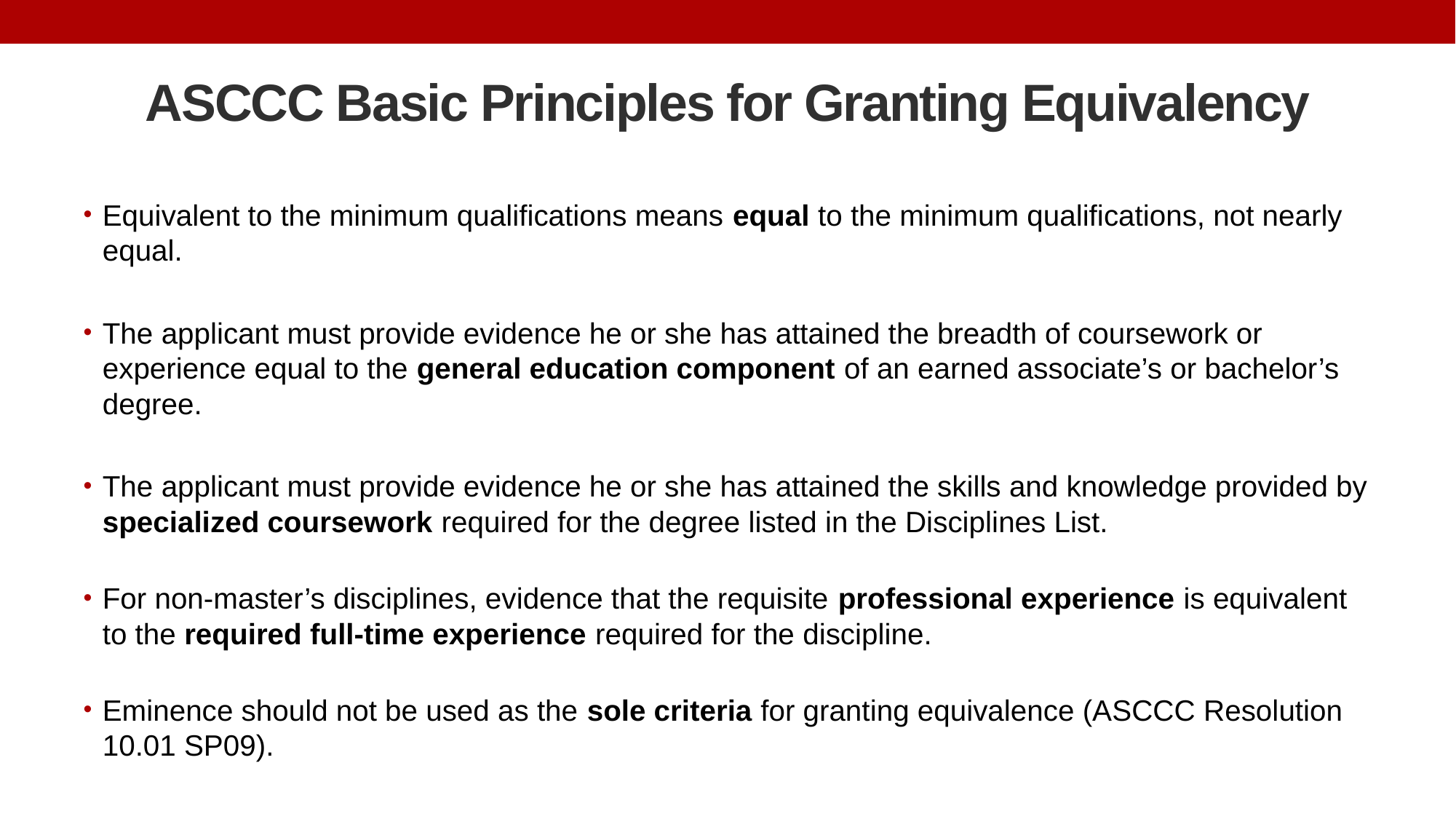

ASCCC Basic Principles for Granting Equivalency
Equivalent to the minimum qualifications means equal to the minimum qualifications, not nearly equal.

The applicant must provide evidence he or she has attained the breadth of coursework or experience equal to the general education component of an earned associate’s or bachelor’s degree.

The applicant must provide evidence he or she has attained the skills and knowledge provided by specialized coursework required for the degree listed in the Disciplines List.
For non-master’s disciplines, evidence that the requisite professional experience is equivalent to the required full-time experience required for the discipline.
Eminence should not be used as the sole criteria for granting equivalence (ASCCC Resolution 10.01 SP09).